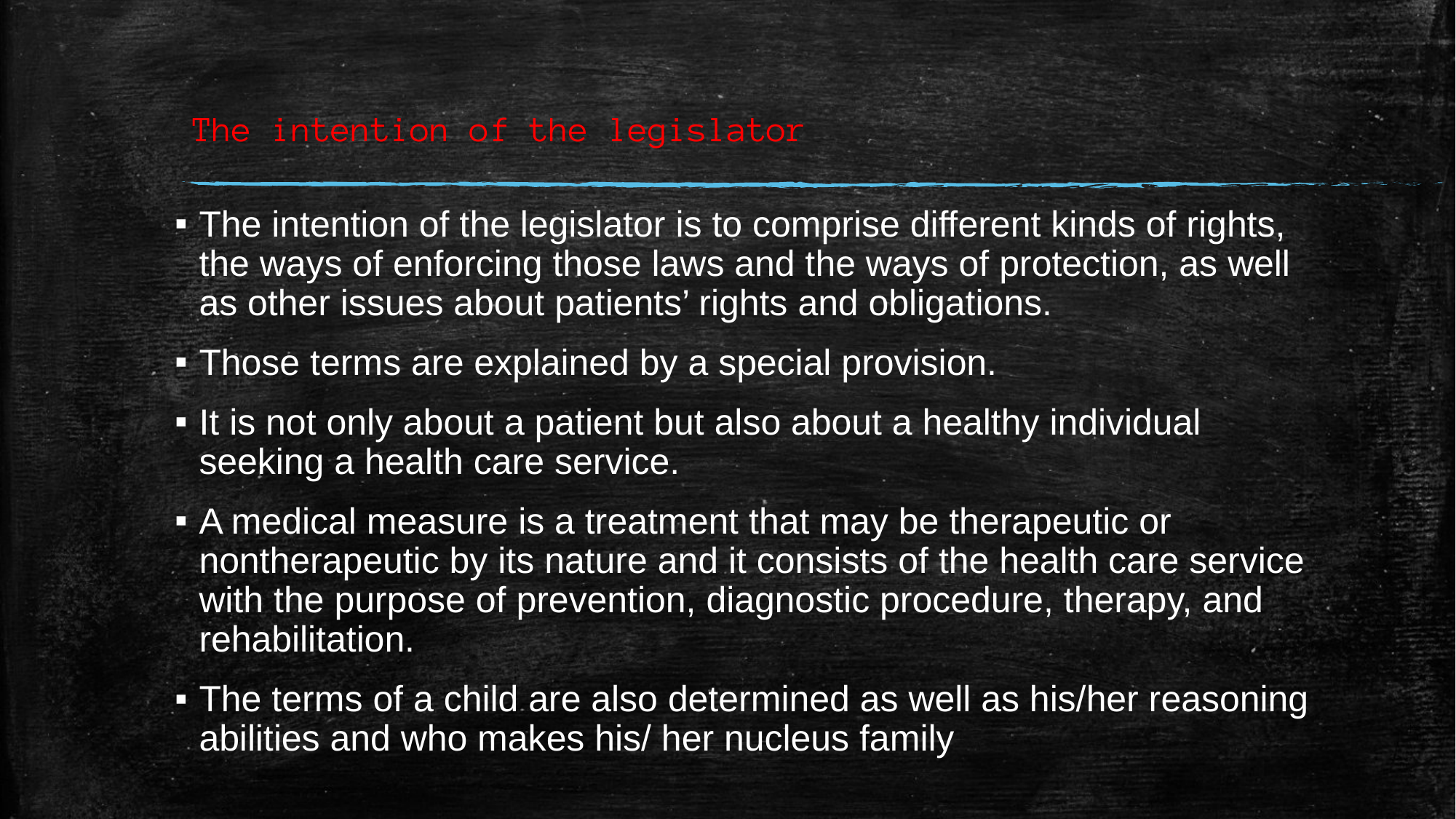

# The intention of the legislator
The intention of the legislator is to comprise different kinds of rights, the ways of enforcing those laws and the ways of protection, as well as other issues about patients’ rights and obligations.
Those terms are explained by a special provision.
It is not only about a patient but also about a healthy individual seeking a health care service.
A medical measure is a treatment that may be therapeutic or nontherapeutic by its nature and it consists of the health care service with the purpose of prevention, diagnostic procedure, therapy, and rehabilitation.
The terms of a child are also determined as well as his/her reasoning abilities and who makes his/ her nucleus family